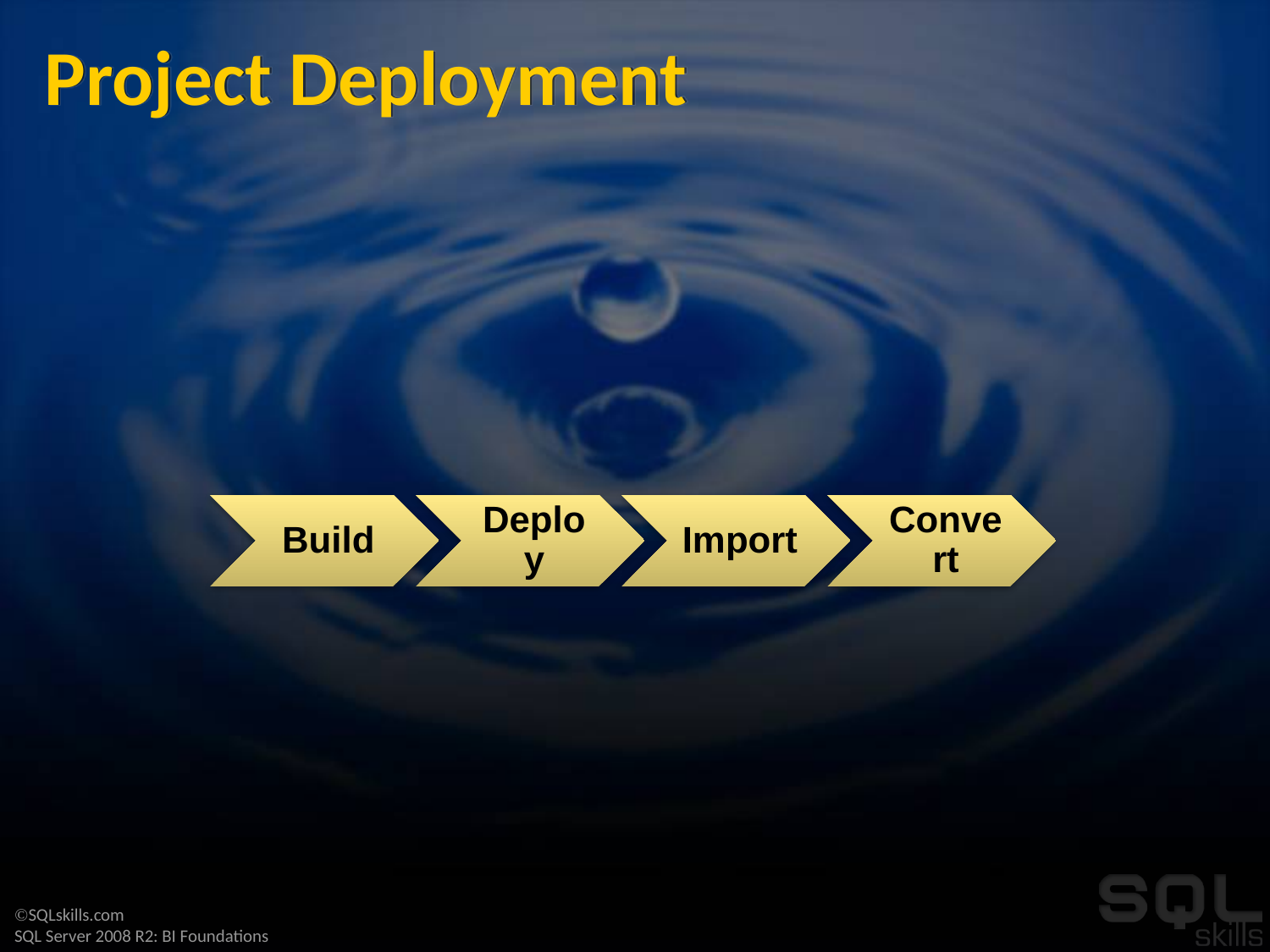

# Project Deployment
Build
Deploy
Import
Convert